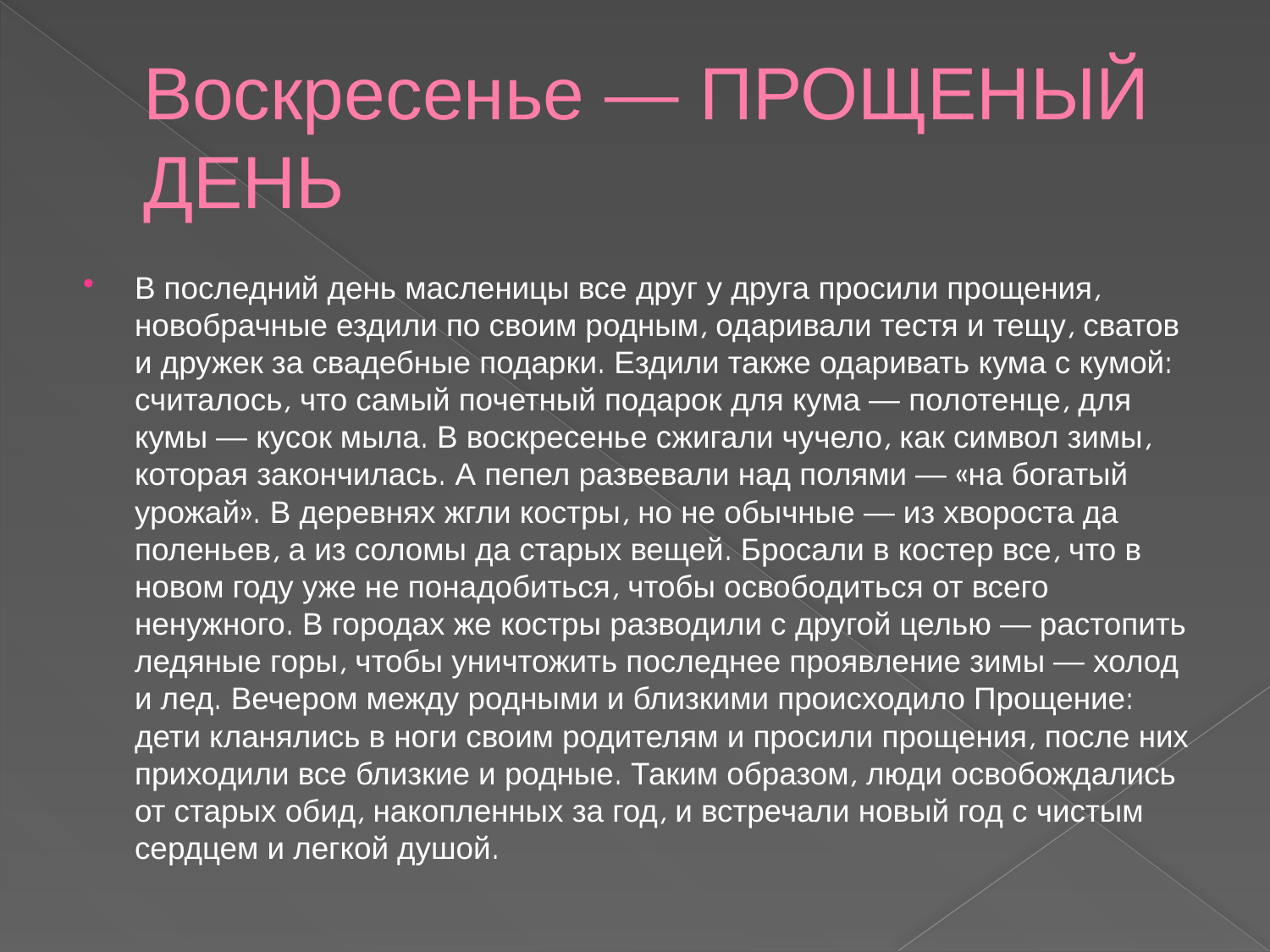

# Воскресенье — ПРОЩЕНЫЙ ДЕНЬ
В последний день масленицы все друг у друга просили прощения, новобрачные ездили по своим родным, одаривали тестя и тещу, сватов и дружек за свадебные подарки. Ездили также одаривать кума с кумой: считалось, что самый почетный подарок для кума — полотенце, для кумы — кусок мыла. В воскресенье сжигали чучело, как символ зимы, которая закончилась. А пепел развевали над полями — «на богатый урожай». В деревнях жгли костры, но не обычные — из хвороста да поленьев, а из соломы да старых вещей. Бросали в костер все, что в новом году уже не понадобиться, чтобы освободиться от всего ненужного. В городах же костры разводили с другой целью — растопить ледяные горы, чтобы уничтожить последнее проявление зимы — холод и лед. Вечером между родными и близкими происходило Прощение: дети кланялись в ноги своим родителям и просили прощения, после них приходили все близкие и родные. Таким образом, люди освобождались от старых обид, накопленных за год, и встречали новый год с чистым сердцем и легкой душой.